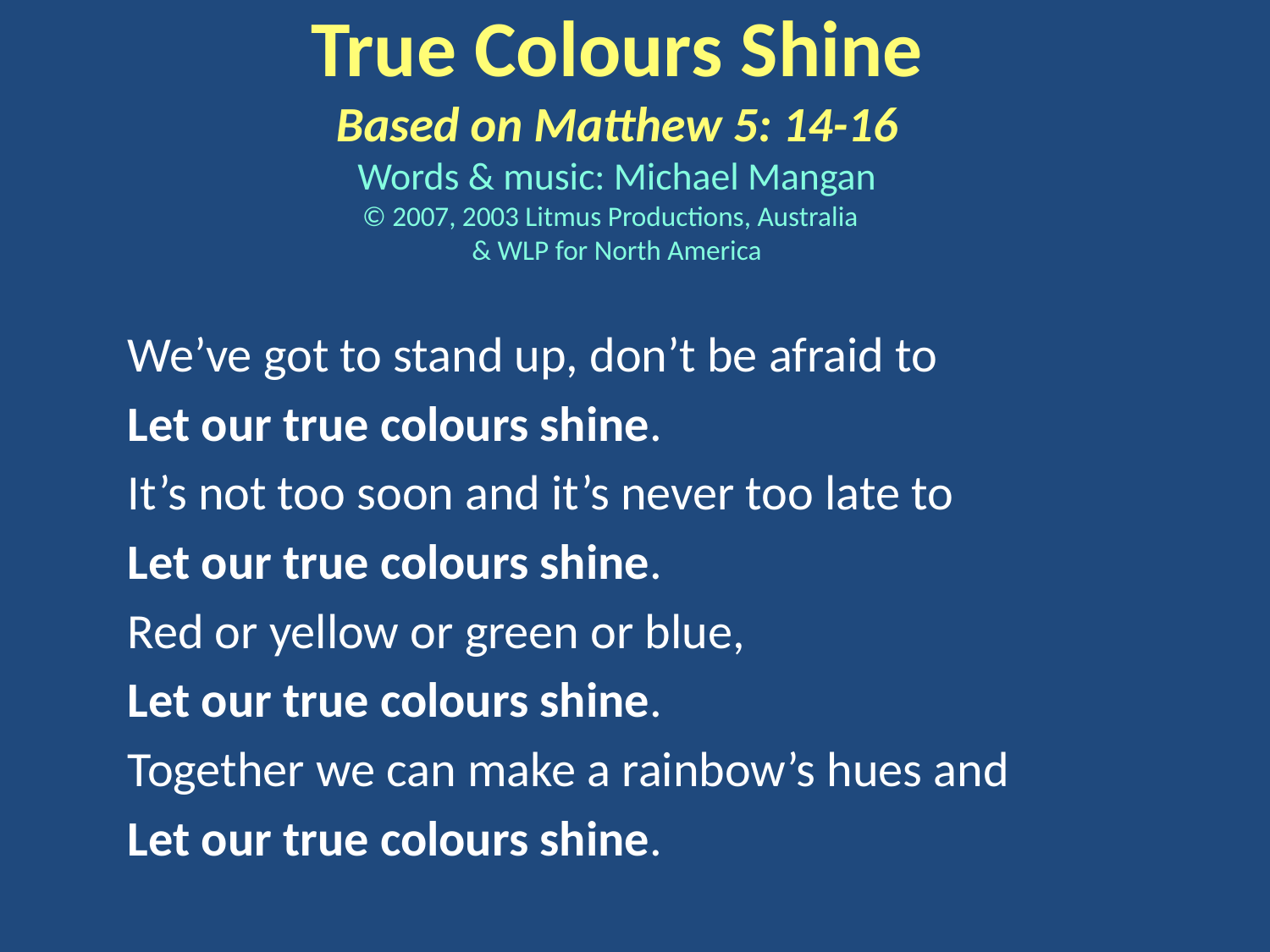

True Colours Shine
Based on Matthew 5: 14-16
Words & music: Michael Mangan
© 2007, 2003 Litmus Productions, Australia
& WLP for North America
We’ve got to stand up, don’t be afraid to
Let our true colours shine.
It’s not too soon and it’s never too late to
Let our true colours shine.
Red or yellow or green or blue,
Let our true colours shine.
Together we can make a rainbow’s hues and
Let our true colours shine.